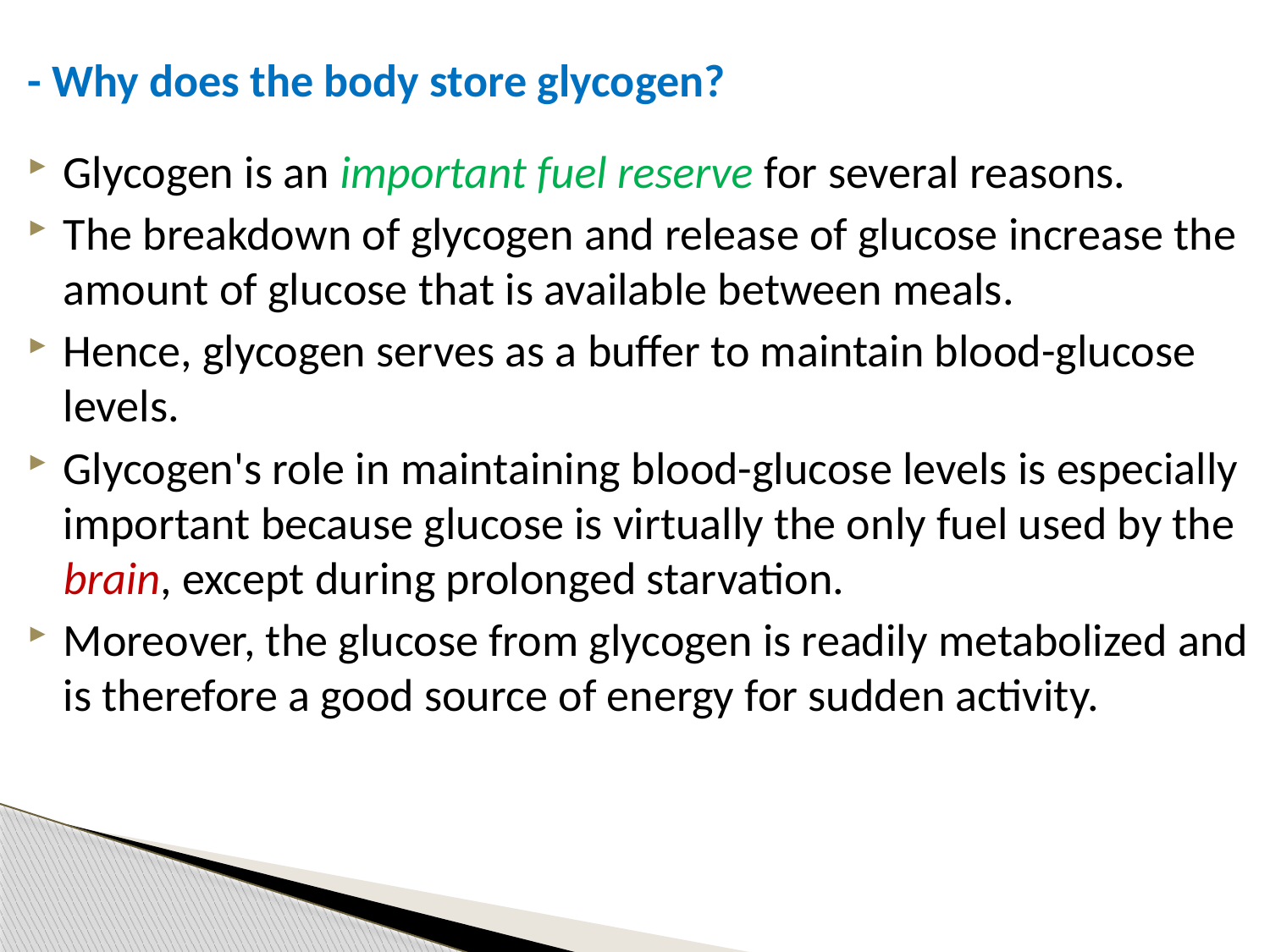

# - Why does the body store glycogen?
Glycogen is an important fuel reserve for several reasons.
The breakdown of glycogen and release of glucose increase the amount of glucose that is available between meals.
Hence, glycogen serves as a buffer to maintain blood-glucose levels.
Glycogen's role in maintaining blood-glucose levels is especially important because glucose is virtually the only fuel used by the brain, except during prolonged starvation.
Moreover, the glucose from glycogen is readily metabolized and is therefore a good source of energy for sudden activity.